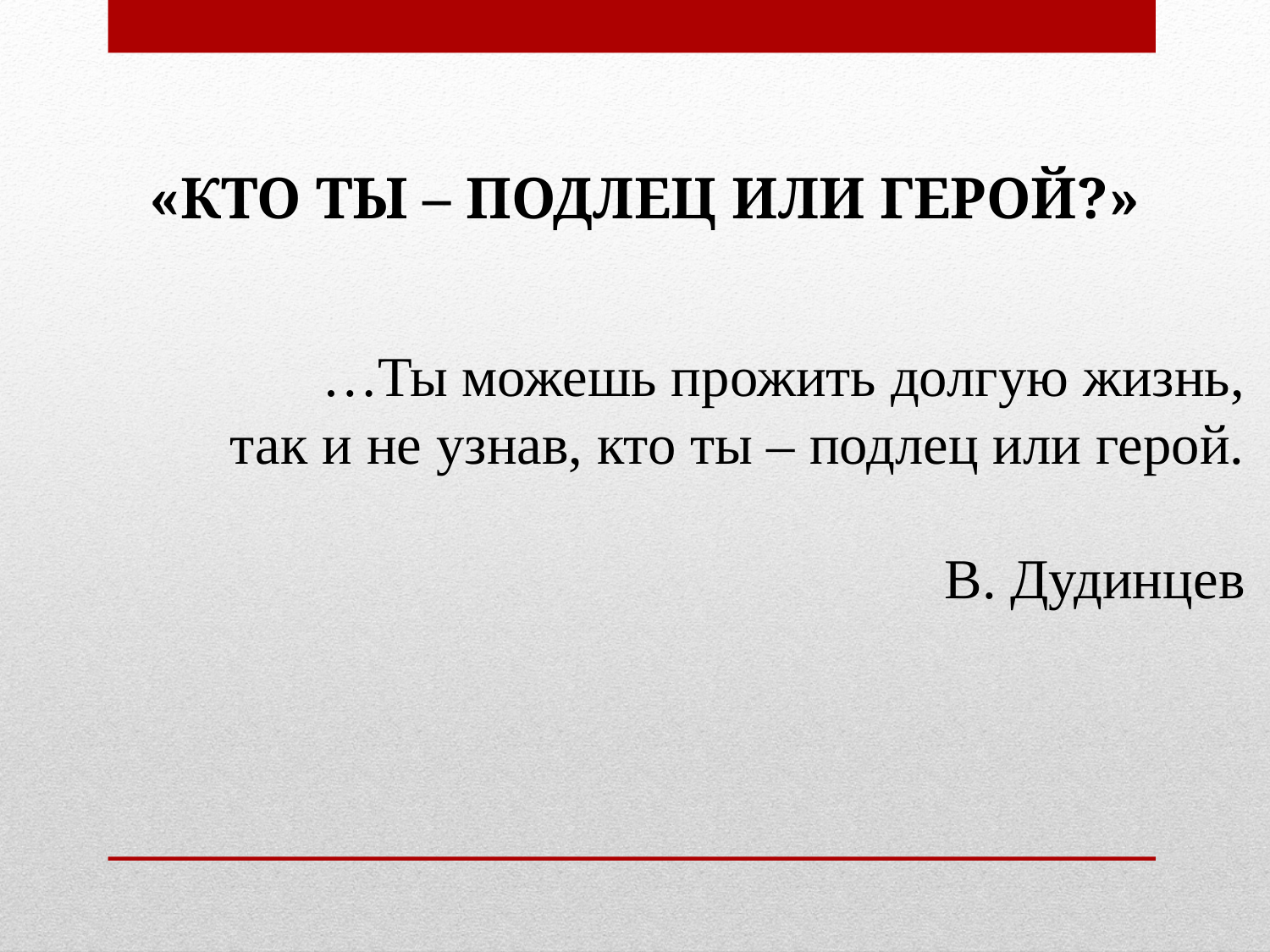

«КТО ТЫ – ПОДЛЕЦ ИЛИ ГЕРОЙ?»

…Ты можешь прожить долгую жизнь,
так и не узнав, кто ты – подлец или герой.

В. Дудинцев